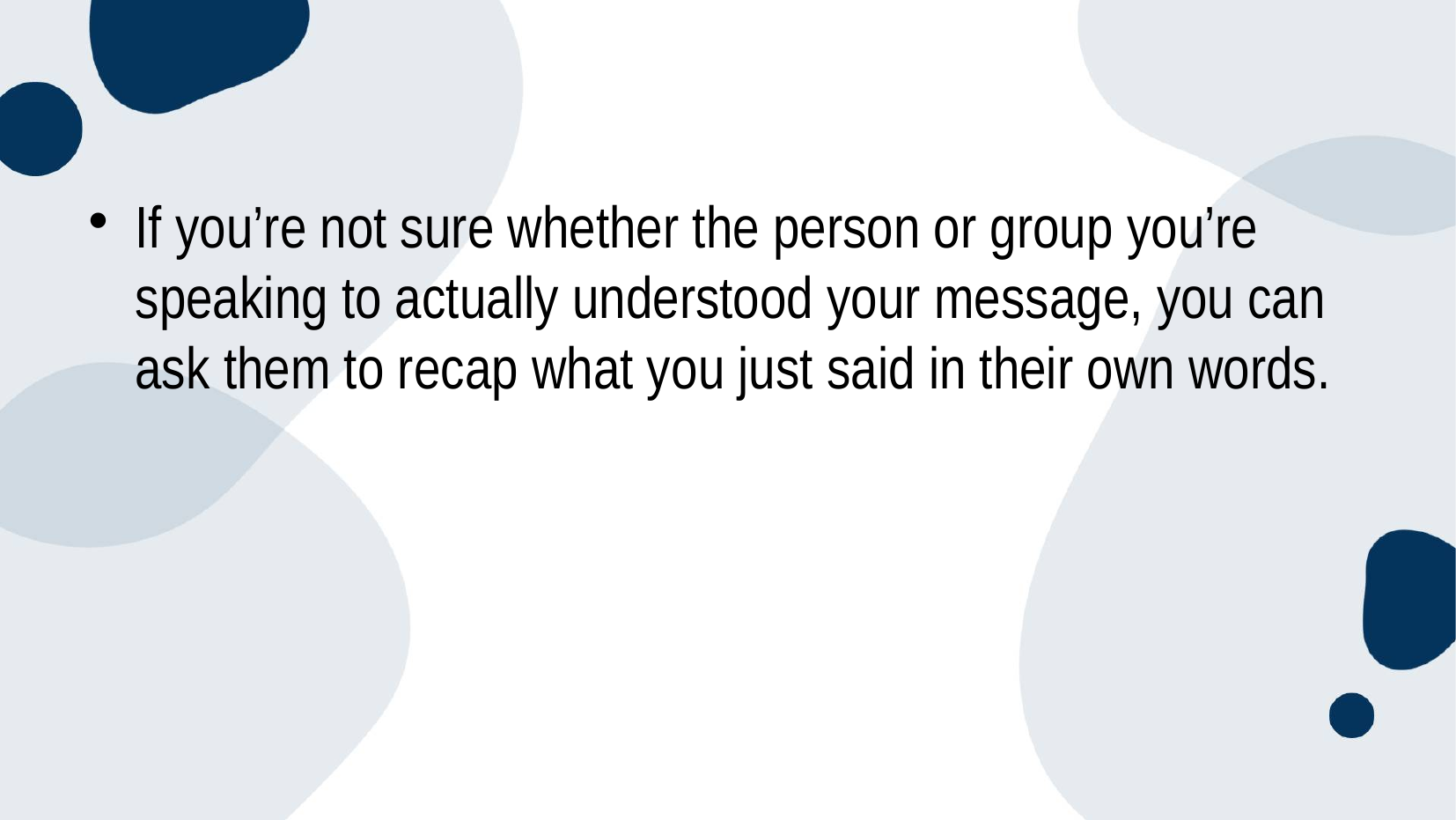

#
If you’re not sure whether the person or group you’re speaking to actually understood your message, you can ask them to recap what you just said in their own words.